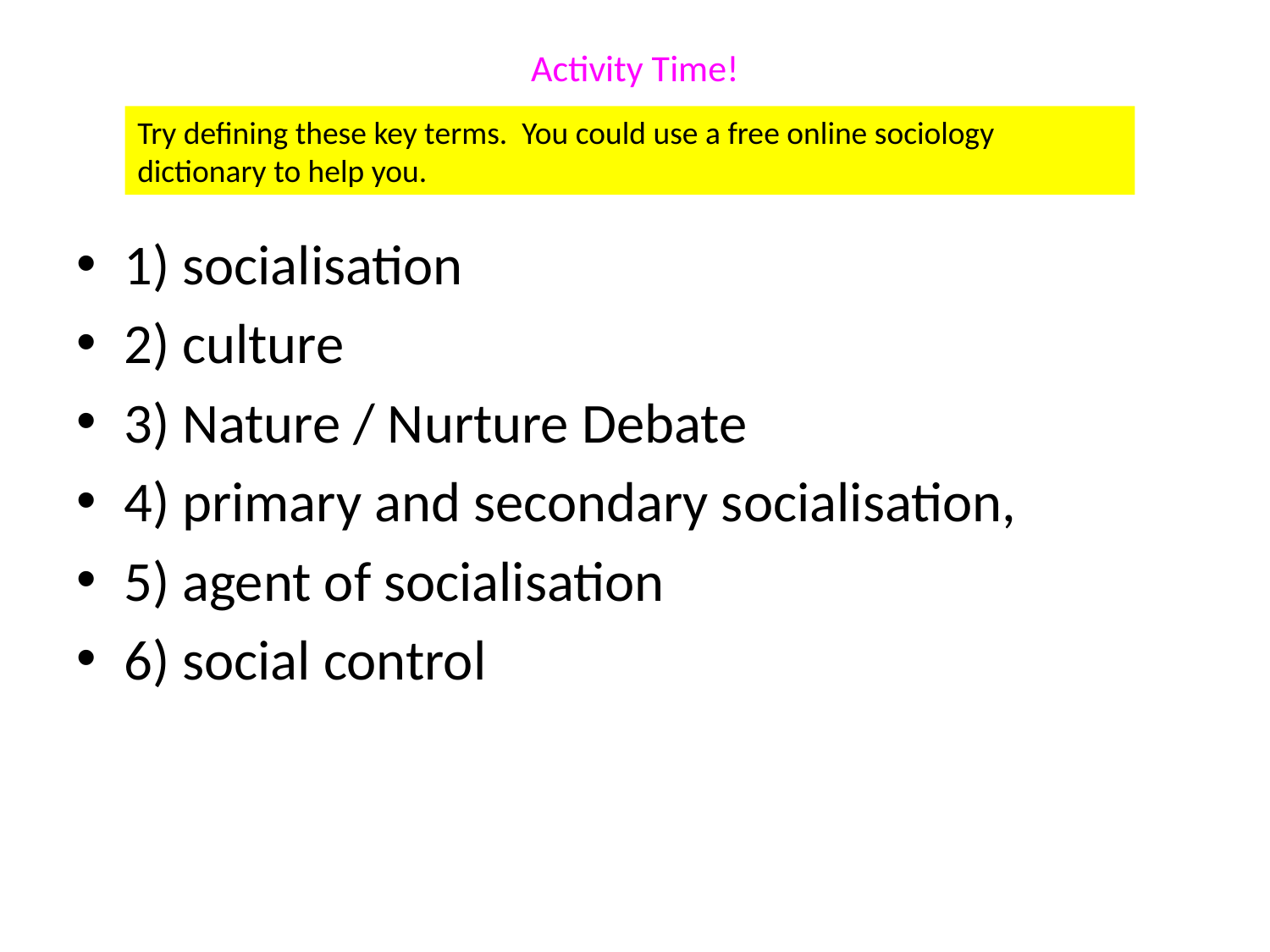

# Activity Time!
Try defining these key terms.  You could use a free online sociology dictionary to help you.
1) socialisation
2) culture
3) Nature / Nurture Debate
4) primary and secondary socialisation,
5) agent of socialisation
6) social control